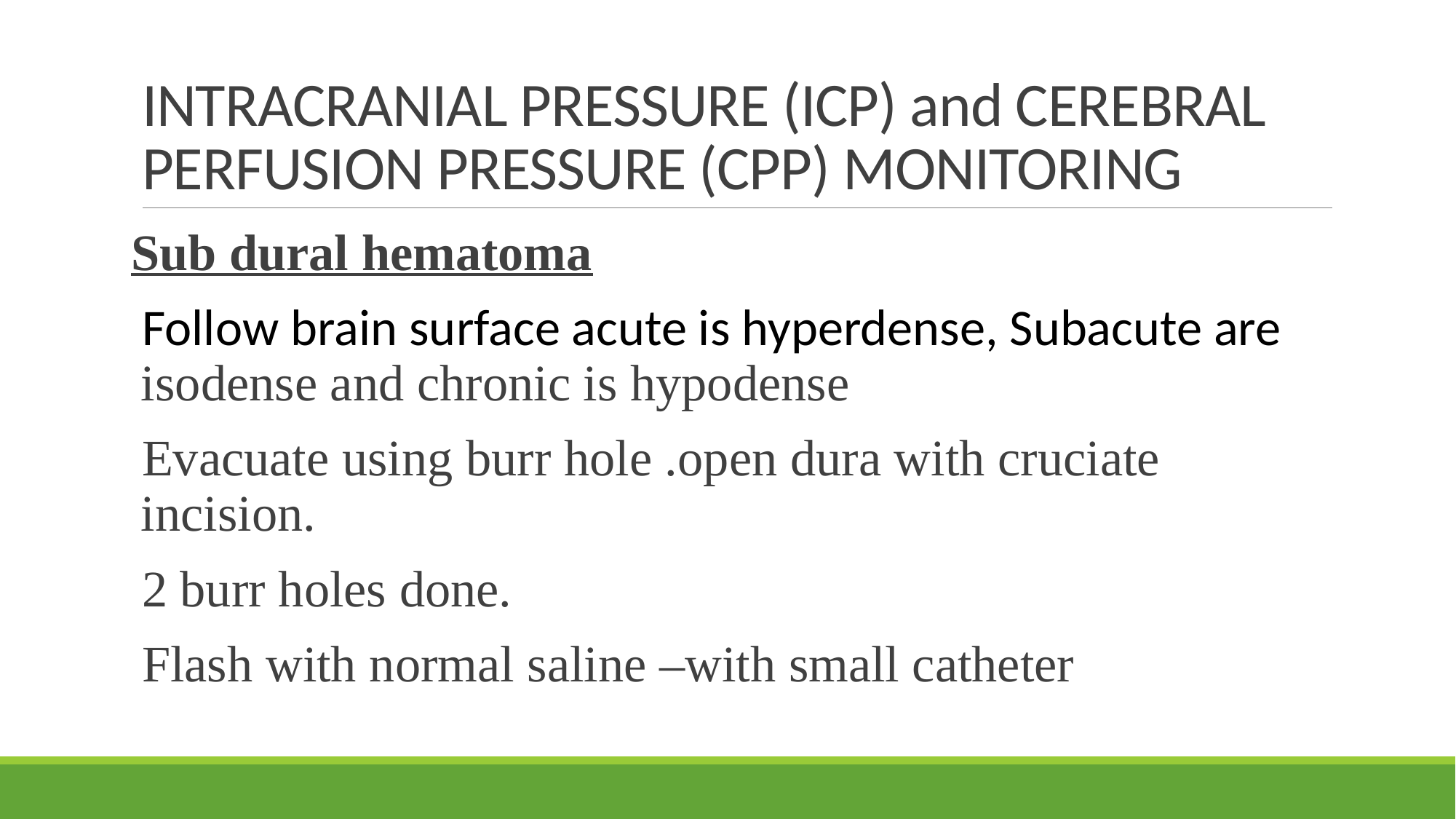

# INTRACRANIAL PRESSURE (ICP) and CEREBRAL PERFUSION PRESSURE (CPP) MONITORING
Sub dural hematoma
Follow brain surface acute is hyperdense, Subacute are isodense and chronic is hypodense
Evacuate using burr hole .open dura with cruciate incision.
2 burr holes done.
Flash with normal saline –with small catheter